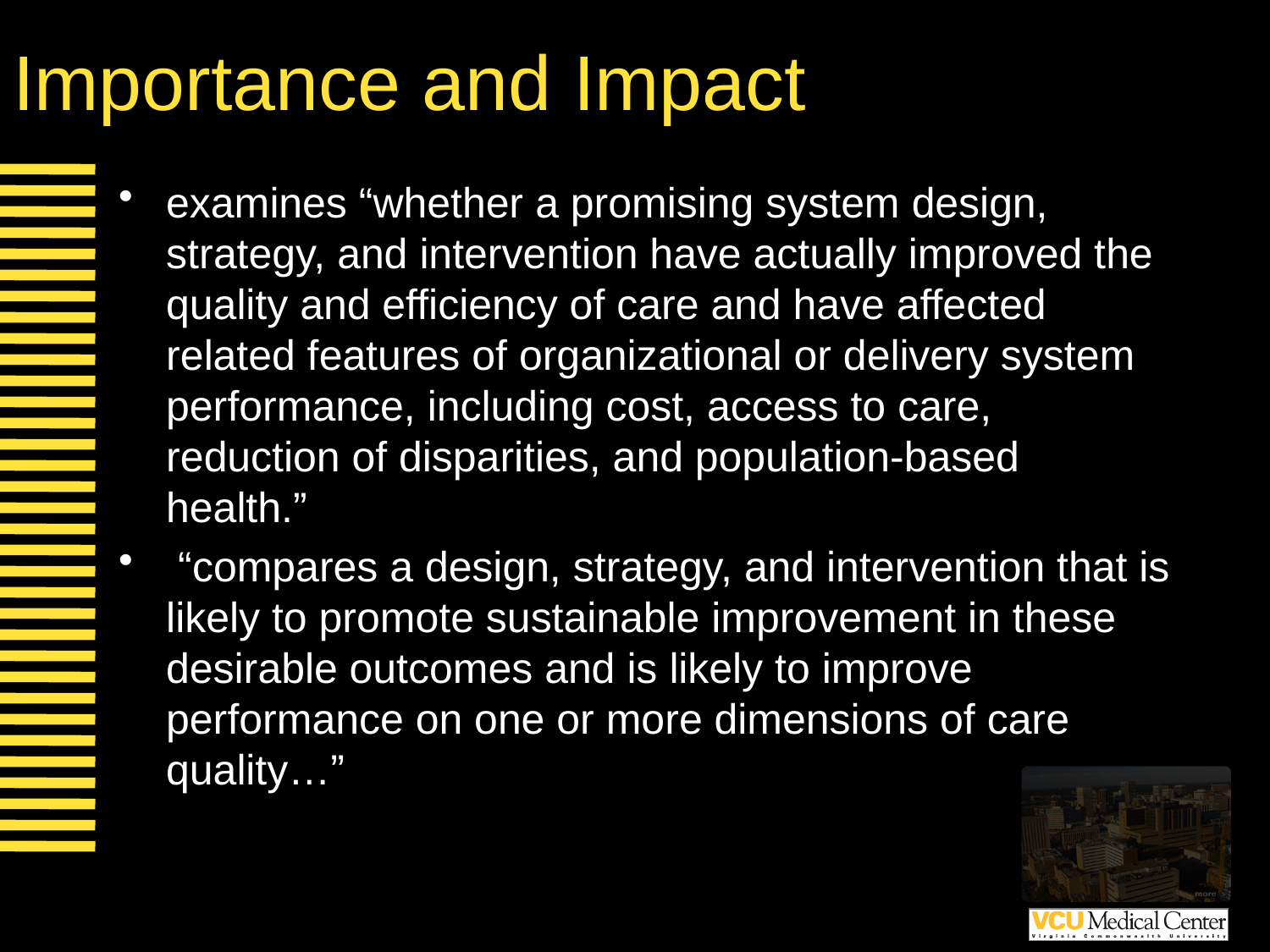

# Importance and Impact
examines “whether a promising system design, strategy, and intervention have actually improved the quality and efficiency of care and have affected related features of organizational or delivery system performance, including cost, access to care, reduction of disparities, and population-based health.”
 “compares a design, strategy, and intervention that is likely to promote sustainable improvement in these desirable outcomes and is likely to improve performance on one or more dimensions of care quality…”